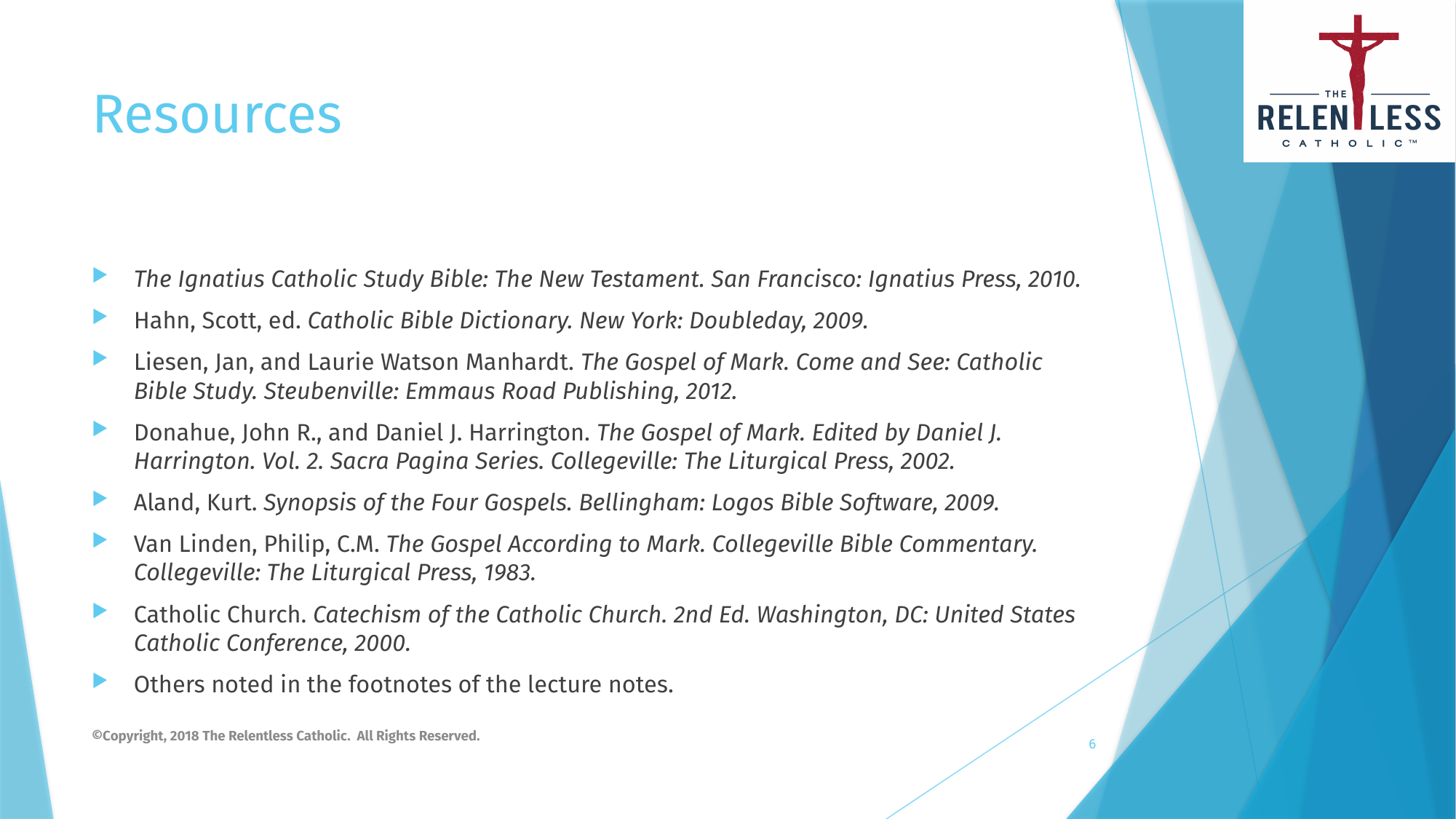

# Resources
The Ignatius Catholic Study Bible: The New Testament. San Francisco: Ignatius Press, 2010.
Hahn, Scott, ed. Catholic Bible Dictionary. New York: Doubleday, 2009.
Liesen, Jan, and Laurie Watson Manhardt. The Gospel of Mark. Come and See: Catholic Bible Study. Steubenville: Emmaus Road Publishing, 2012.
Donahue, John R., and Daniel J. Harrington. The Gospel of Mark. Edited by Daniel J. Harrington. Vol. 2. Sacra Pagina Series. Collegeville: The Liturgical Press, 2002.
Aland, Kurt. Synopsis of the Four Gospels. Bellingham: Logos Bible Software, 2009.
Van Linden, Philip, C.M. The Gospel According to Mark. Collegeville Bible Commentary. Collegeville: The Liturgical Press, 1983.
Catholic Church. Catechism of the Catholic Church. 2nd Ed. Washington, DC: United States Catholic Conference, 2000.
Others noted in the footnotes of the lecture notes.

©Copyright, 2018 The Relentless Catholic.  All Rights Reserved.

6